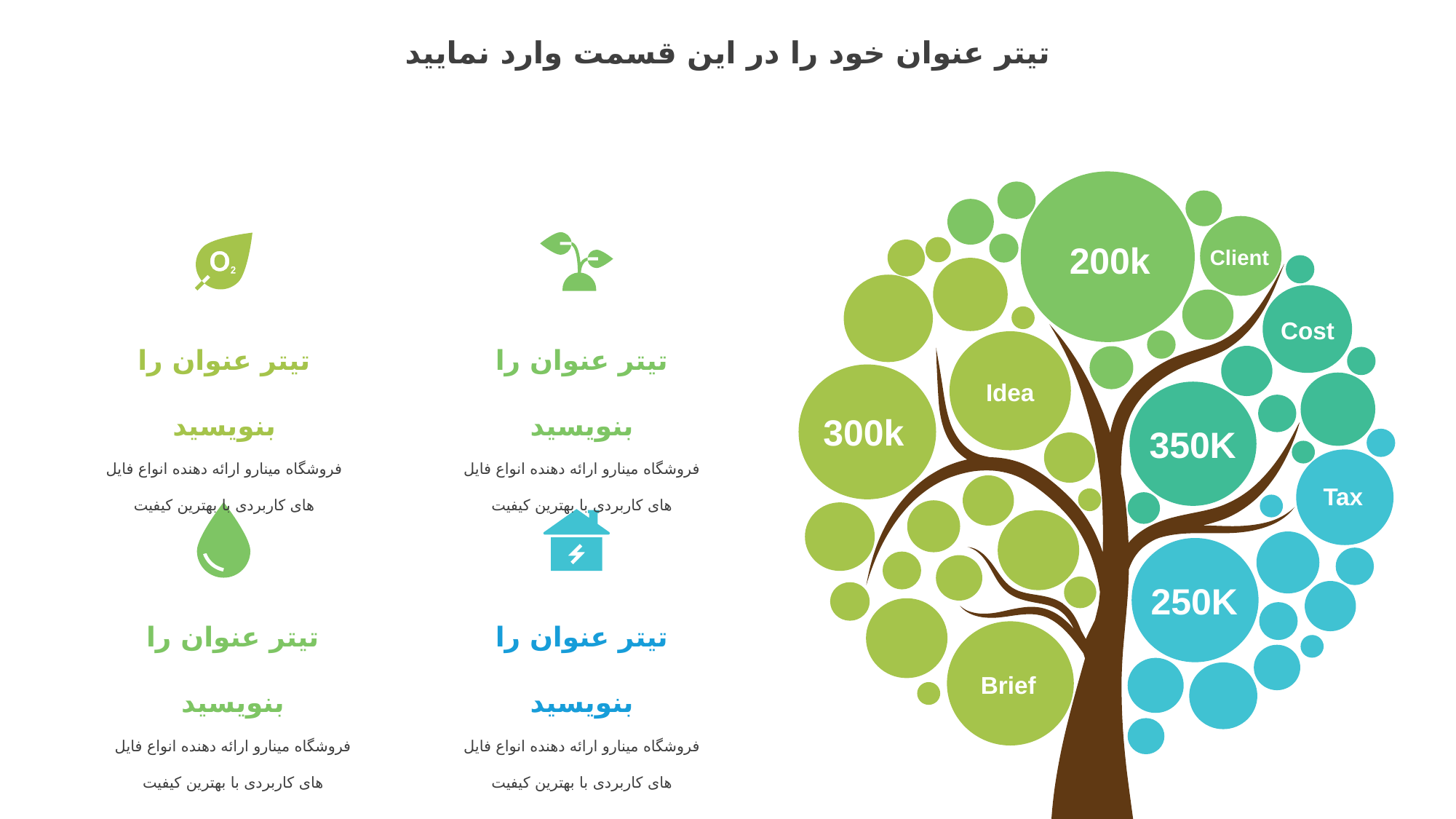

تیتر عنوان خود را در این قسمت وارد نمایید

200k

Client

تیتر عنوان را بنویسید
فروشگاه مینارو ارائه دهنده انواع فایل های کاربردی با بهترین کیفیت
تیتر عنوان را بنویسید
فروشگاه مینارو ارائه دهنده انواع فایل های کاربردی با بهترین کیفیت

Cost

Idea

300k
350K

Tax

250K

تیتر عنوان را بنویسید
فروشگاه مینارو ارائه دهنده انواع فایل های کاربردی با بهترین کیفیت
تیتر عنوان را بنویسید
فروشگاه مینارو ارائه دهنده انواع فایل های کاربردی با بهترین کیفیت

Brief